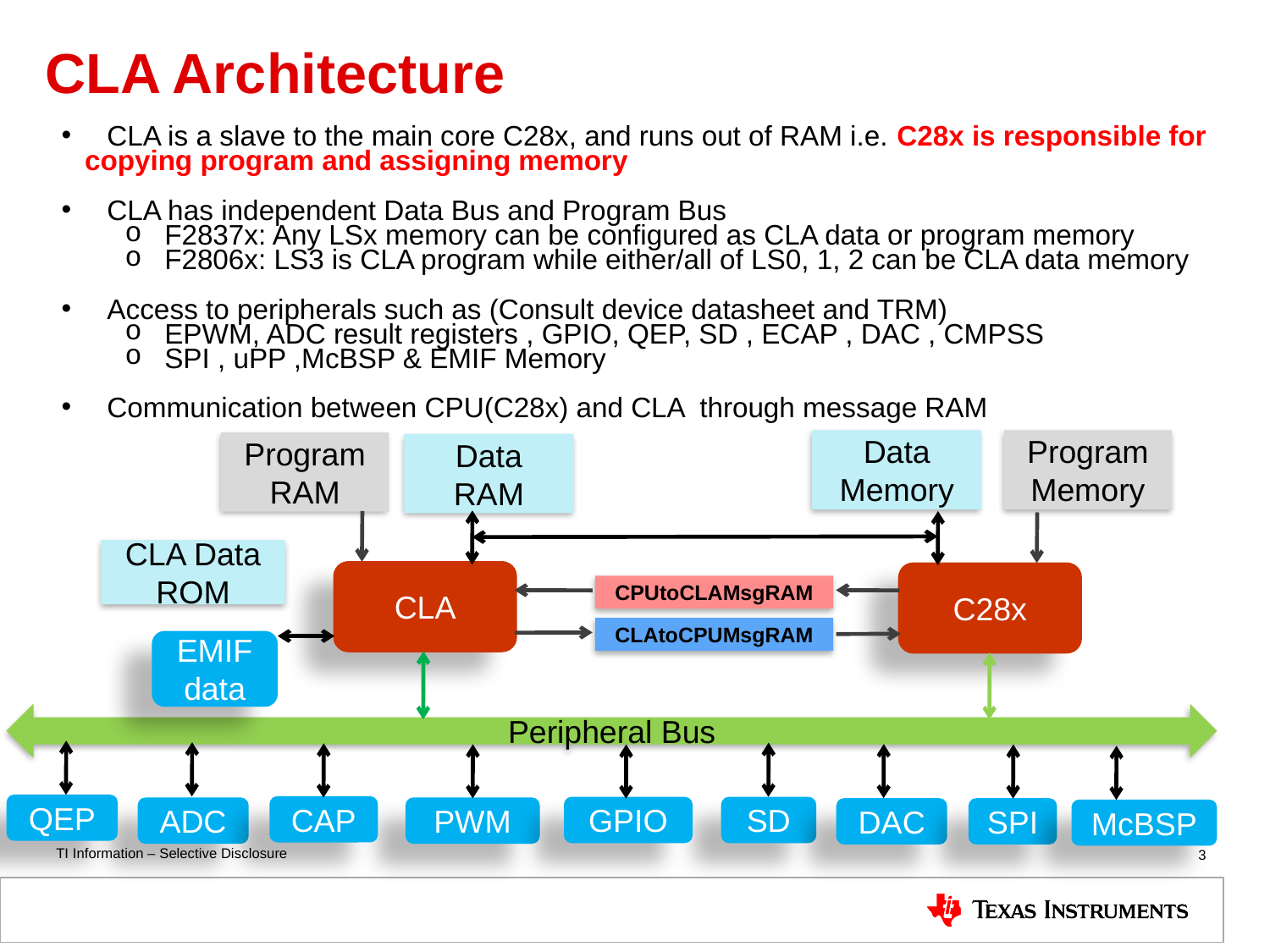

# CLA Architecture
  CLA is a slave to the main core C28x, and runs out of RAM i.e. C28x is responsible for
   copying program and assigning memory

  CLA has independent Data Bus and Program Bus
F2837x: Any LSx memory can be configured as CLA data or program memory
F2806x: LS3 is CLA program while either/all of LS0, 1, 2 can be CLA data memory

  Access to peripherals such as (Consult device datasheet and TRM)
EPWM, ADC result registers , GPIO, QEP, SD , ECAP , DAC , CMPSS
SPI , uPP ,McBSP & EMIF Memory

  Communication between CPU(C28x) and CLA  through message RAM

Data Memory
Program Memory
Program RAM
Data RAM
CLA Data ROM
CLA
C28x
CPUtoCLAMsgRAM
CLAtoCPUMsgRAM
EMIF
data
Peripheral Bus
QEP
CAP
SD
GPIO
ADC
PWM
DAC
SPI
McBSP
3